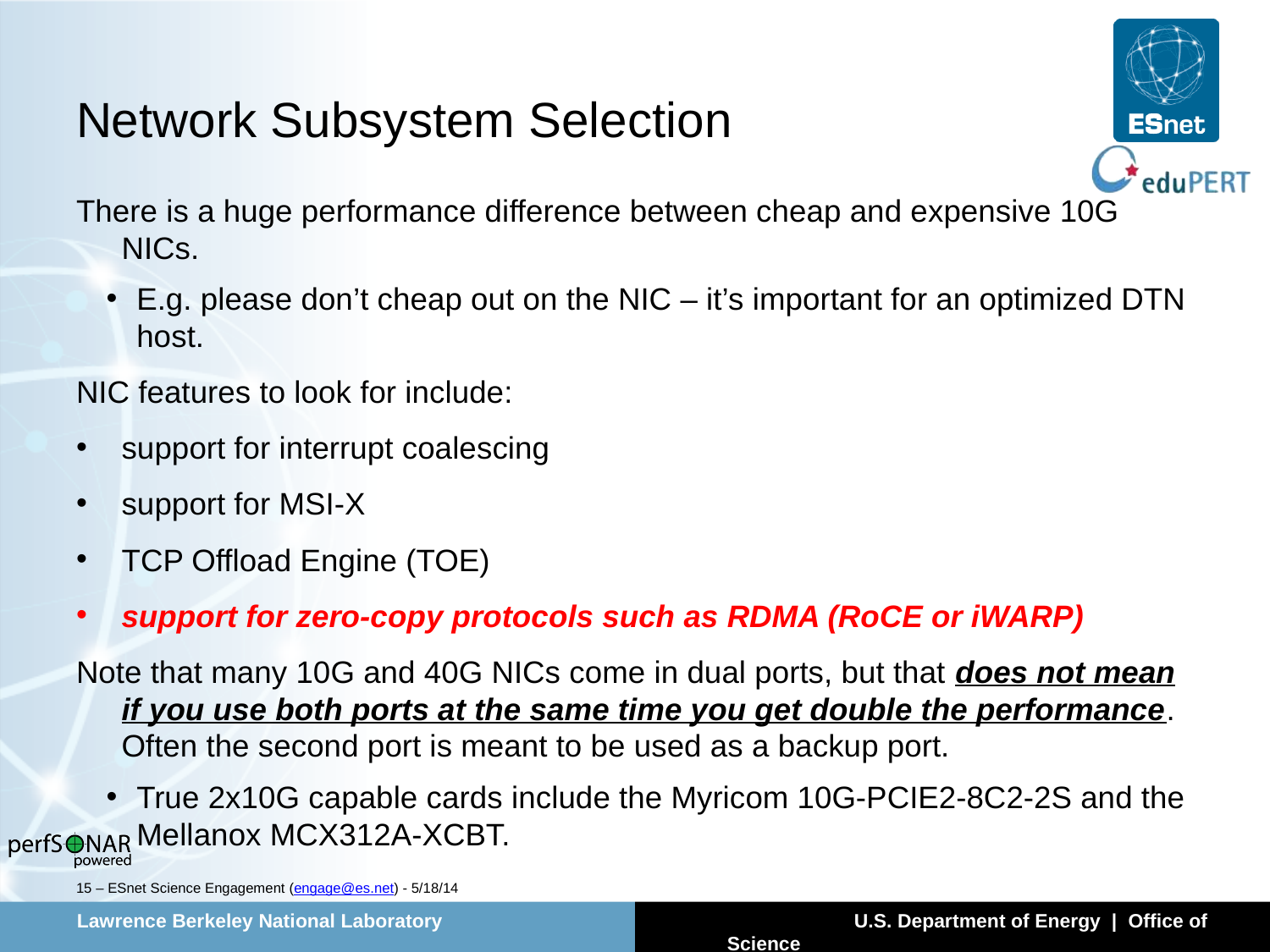

# Network Subsystem Selection
There is a huge performance difference between cheap and expensive 10G NICs.
E.g. please don’t cheap out on the NIC – it’s important for an optimized DTN host.
NIC features to look for include:
support for interrupt coalescing
support for MSI-X
TCP Offload Engine (TOE)
support for zero-copy protocols such as RDMA (RoCE or iWARP)
Note that many 10G and 40G NICs come in dual ports, but that does not mean if you use both ports at the same time you get double the performance. Often the second port is meant to be used as a backup port.
True 2x10G capable cards include the Myricom 10G-PCIE2-8C2-2S and the Mellanox MCX312A-XCBT.
15 – ESnet Science Engagement (engage@es.net) - 5/18/14